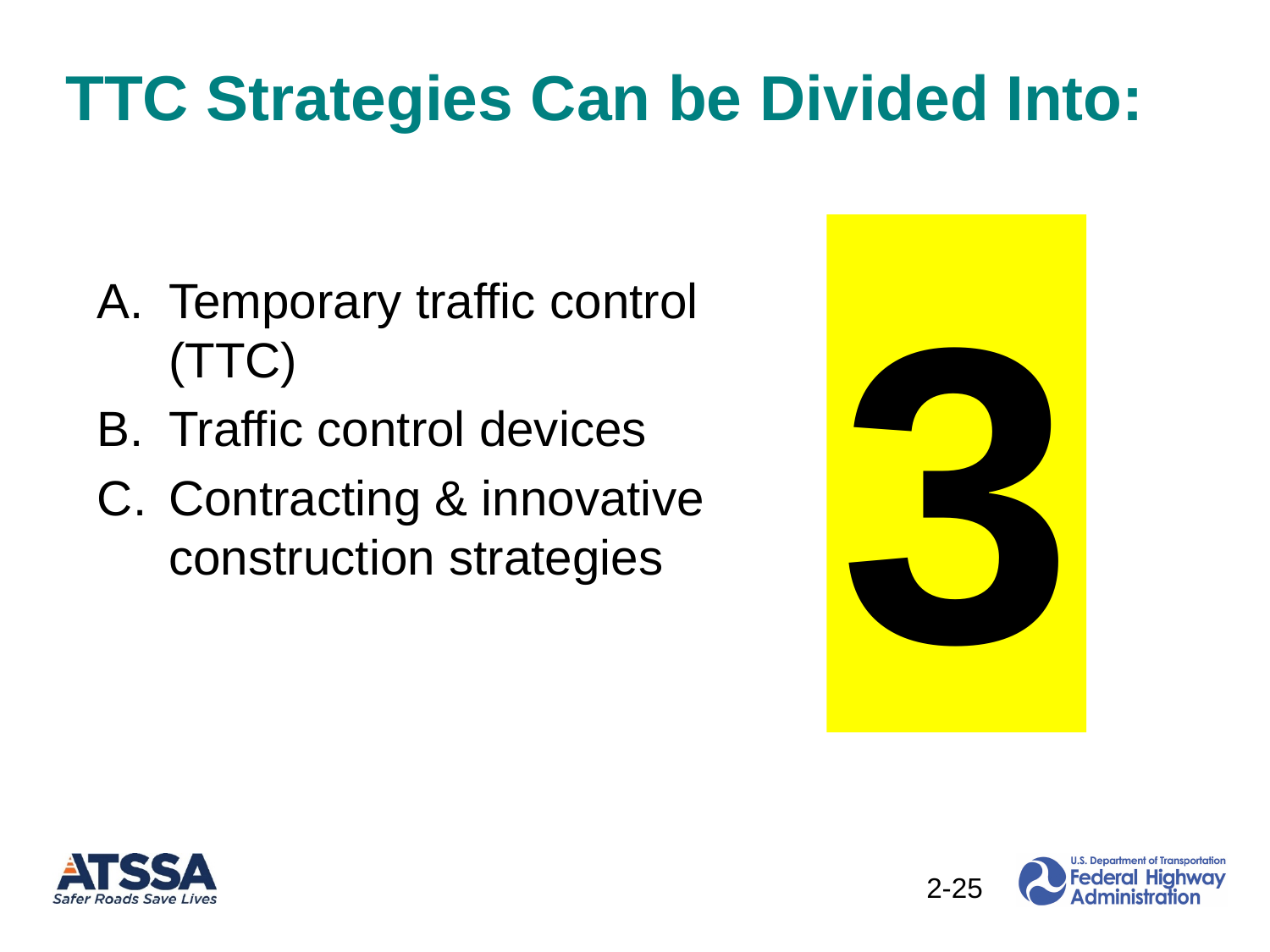

# TTC Strategies Can be Divided Into:
3
Temporary traffic control (TTC)
Traffic control devices
Contracting & innovative construction strategies